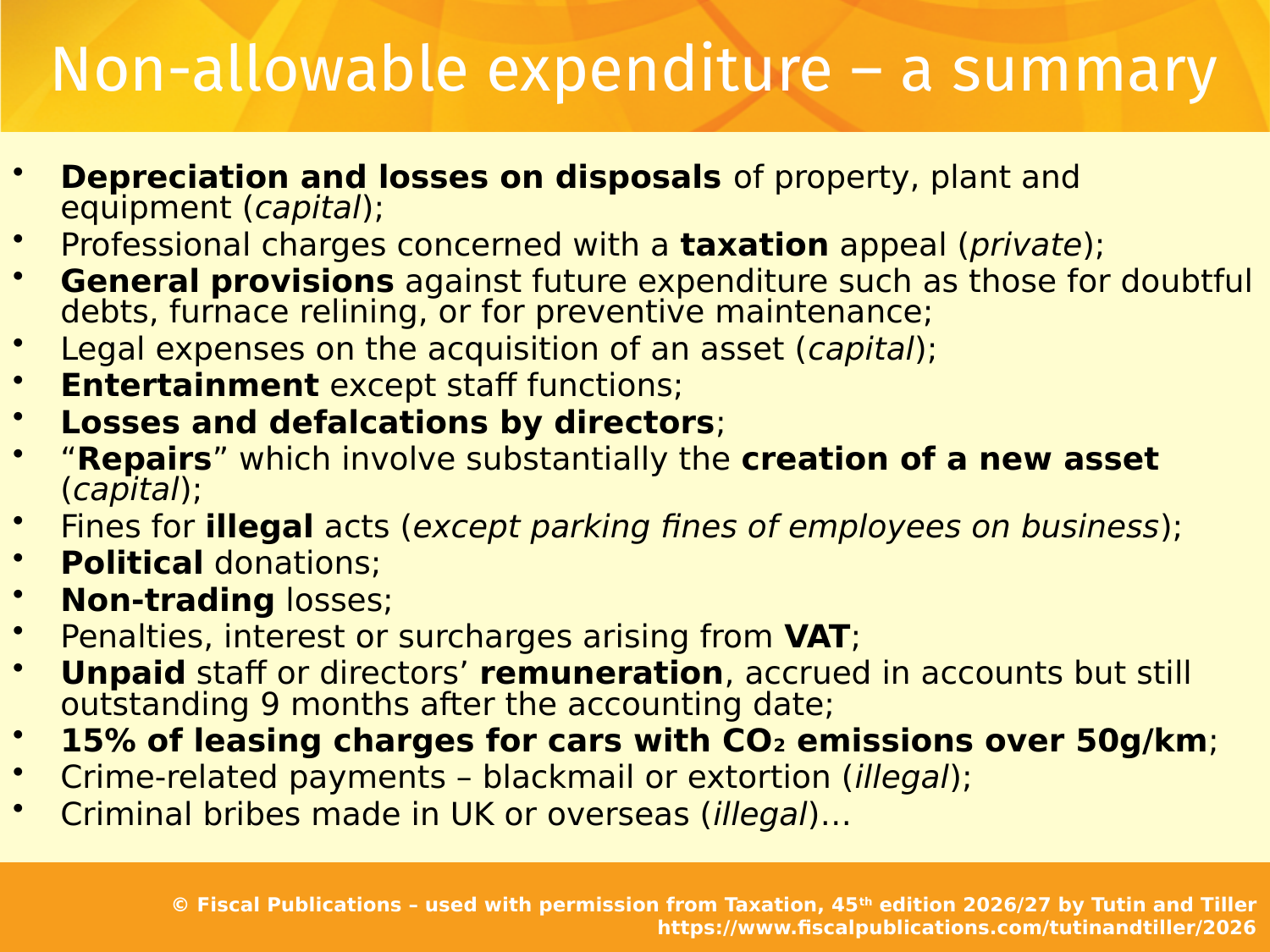

# Non-allowable expenditure – a summary

Depreciation and losses on disposals of property, plant and equipment (capital);
Professional charges concerned with a taxation appeal (private);
General provisions against future expenditure such as those for doubtful debts, furnace relining, or for preventive maintenance;
Legal expenses on the acquisition of an asset (capital);
Entertainment except staff functions;
Losses and defalcations by directors;
“Repairs” which involve substantially the creation of a new asset (capital);
Fines for illegal acts (except parking fines of employees on business);
Political donations;
Non-trading losses;
Penalties, interest or surcharges arising from VAT;
Unpaid staff or directors’ remuneration, accrued in accounts but still outstanding 9 months after the accounting date;
15% of leasing charges for cars with CO2 emissions over 50g/km;
Crime-related payments – blackmail or extortion (illegal);
Criminal bribes made in UK or overseas (illegal)…